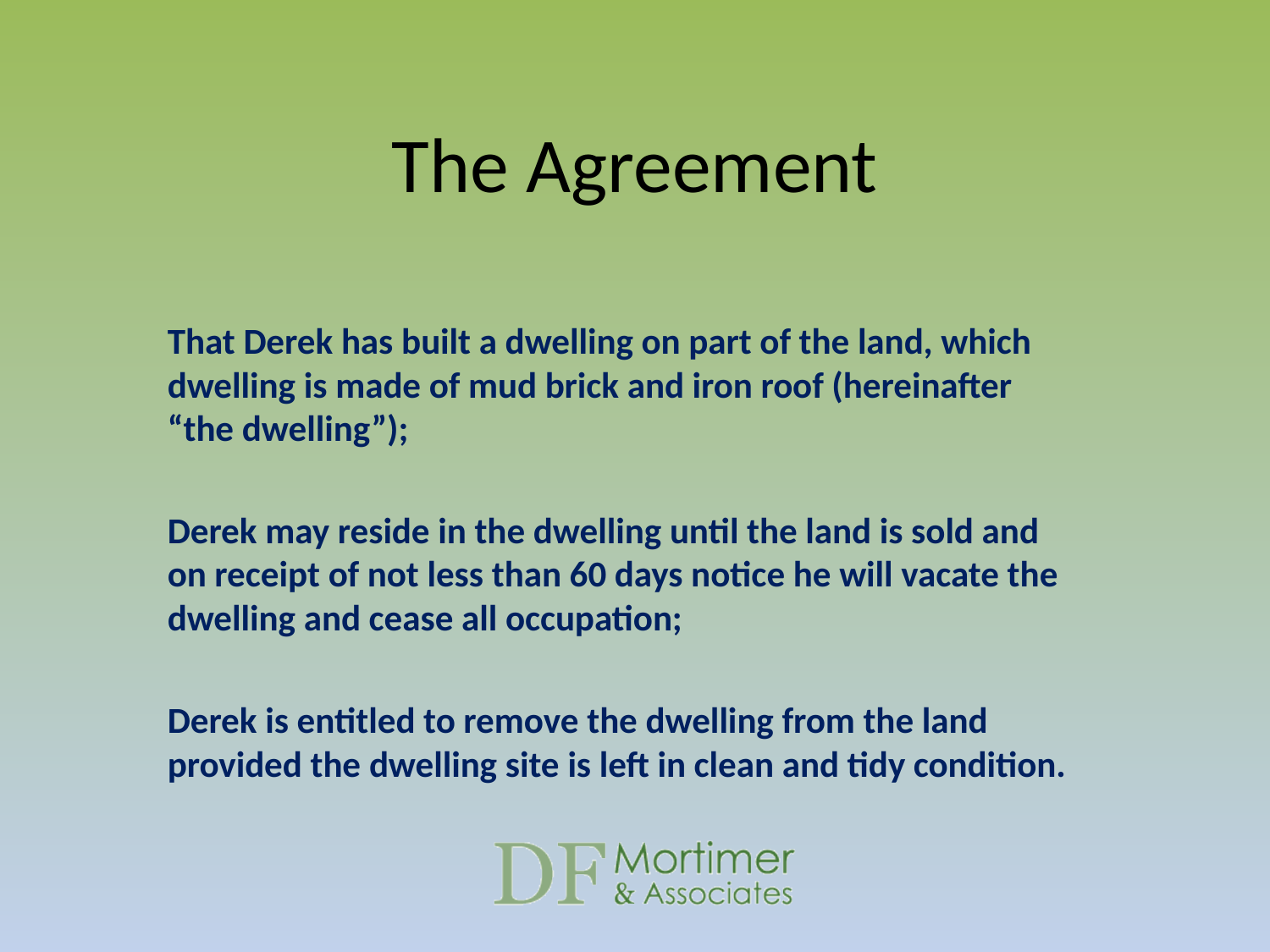

The Agreement

That Derek has built a dwelling on part of the land, which dwelling is made of mud brick and iron roof (hereinafter “the dwelling”);

Derek may reside in the dwelling until the land is sold and on receipt of not less than 60 days notice he will vacate the dwelling and cease all occupation;

Derek is entitled to remove the dwelling from the land provided the dwelling site is left in clean and tidy condition.